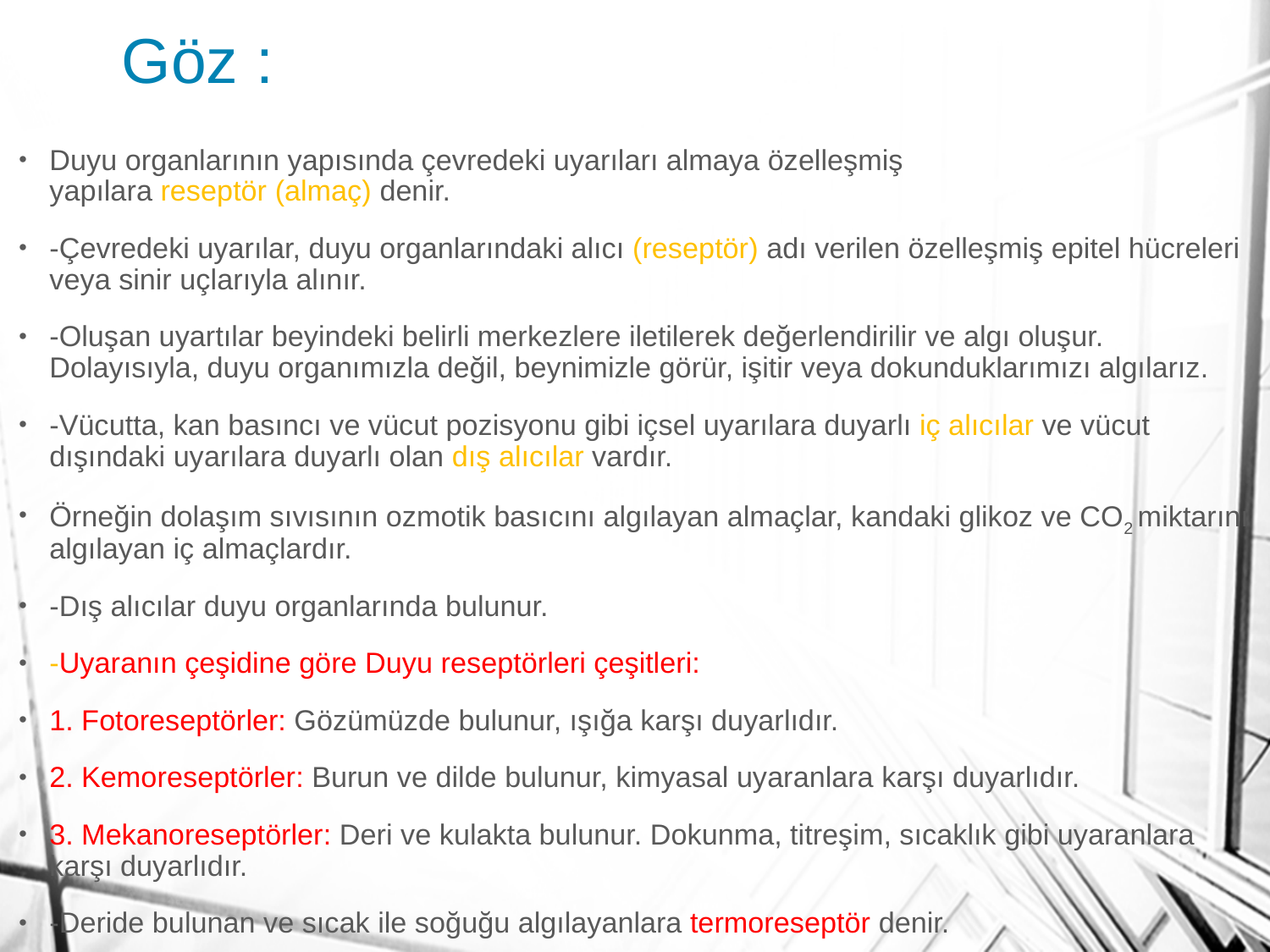

# Göz :
Duyu organlarının yapısında çevredeki uyarıları almaya özelleşmiş yapılara reseptör (almaç) denir.
-Çevredeki uyarılar, duyu organlarındaki alıcı (reseptör) adı verilen özelleşmiş epitel hücreleri veya sinir uçlarıyla alınır.
-Oluşan uyartılar beyindeki belirli merkezlere iletilerek değerlendirilir ve algı oluşur. Dolayısıyla, duyu organımızla değil, beynimizle görür, işitir veya dokunduklarımızı algılarız.
-Vücutta, kan basıncı ve vücut pozisyonu gibi içsel uyarılara duyarlı iç alıcılar ve vücut dışındaki uyarılara duyarlı olan dış alıcılar vardır.
Örneğin dolaşım sıvısının ozmotik basıcını algılayan almaçlar, kandaki glikoz ve CO2 miktarını algılayan iç almaçlardır.
-Dış alıcılar duyu organlarında bulunur.
-Uyaranın çeşidine göre Duyu reseptörleri çeşitleri:
1. Fotoreseptörler: Gözümüzde bulunur, ışığa karşı duyarlıdır.
2. Kemoreseptörler: Burun ve dilde bulunur, kimyasal uyaranlara karşı duyarlıdır.
3. Mekanoreseptörler: Deri ve kulakta bulunur. Dokunma, titreşim, sıcaklık gibi uyaranlara karşı duyarlıdır.
-Deride bulunan ve sıcak ile soğuğu algılayanlara termoreseptör denir.